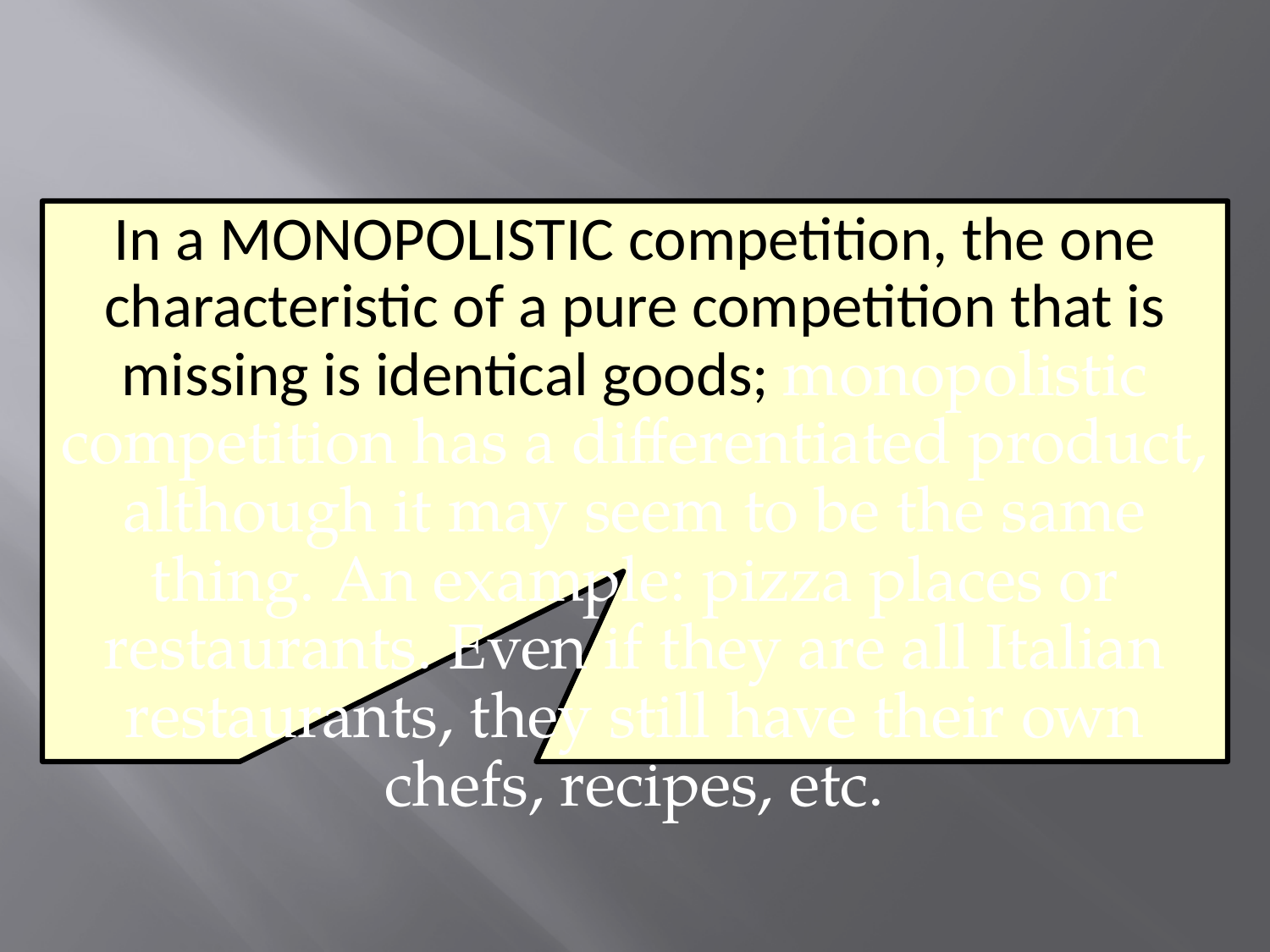

In a MONOPOLISTIC competition, the one characteristic of a pure competition that is missing is identical goods; monopolistic competition has a differentiated product, although it may seem to be the same thing. An example: pizza places or restaurants. Even if they are all Italian restaurants, they still have their own chefs, recipes, etc.